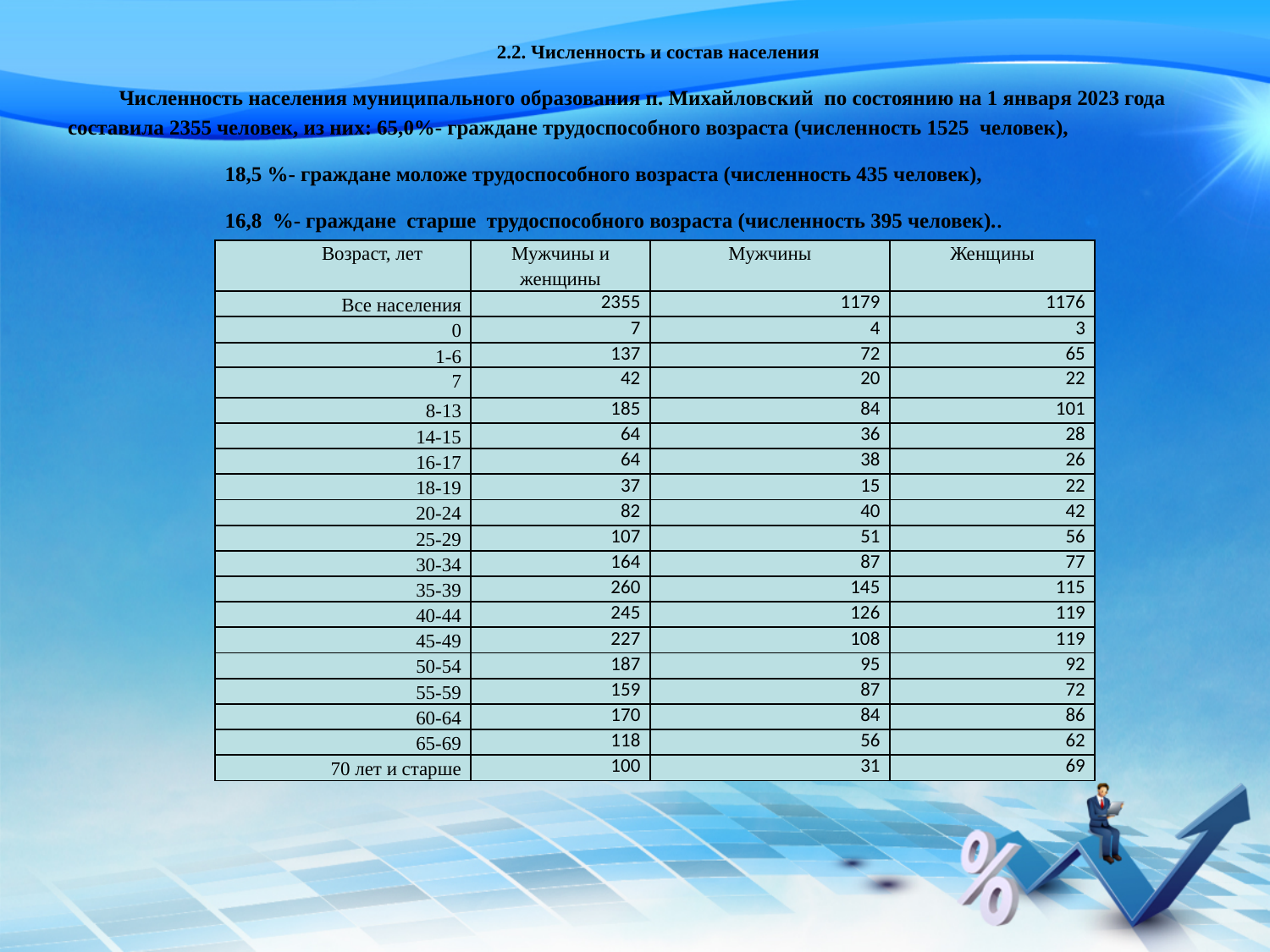

2.2. Численность и состав населения
Численность населения муниципального образования п. Михайловский  по состоянию на 1 января 2023 года составила 2355 человек, из них: 65,0%- граждане трудоспособного возраста (численность 1525  человек),
                    18,5 %- граждане моложе трудоспособного возраста (численность 435 человек),
                    16,8  %- граждане  старше  трудоспособного возраста (численность 395 человек)..
| Возраст, лет | Мужчины и женщины | Мужчины | Женщины |
| --- | --- | --- | --- |
| Все населения | 2355 | 1179 | 1176 |
| 0 | 7 | 4 | 3 |
| 1-6 | 137 | 72 | 65 |
| 7 | 42 | 20 | 22 |
| 8-13 | 185 | 84 | 101 |
| 14-15 | 64 | 36 | 28 |
| 16-17 | 64 | 38 | 26 |
| 18-19 | 37 | 15 | 22 |
| 20-24 | 82 | 40 | 42 |
| 25-29 | 107 | 51 | 56 |
| 30-34 | 164 | 87 | 77 |
| 35-39 | 260 | 145 | 115 |
| 40-44 | 245 | 126 | 119 |
| 45-49 | 227 | 108 | 119 |
| 50-54 | 187 | 95 | 92 |
| 55-59 | 159 | 87 | 72 |
| 60-64 | 170 | 84 | 86 |
| 65-69 | 118 | 56 | 62 |
| 70 лет и старше | 100 | 31 | 69 |